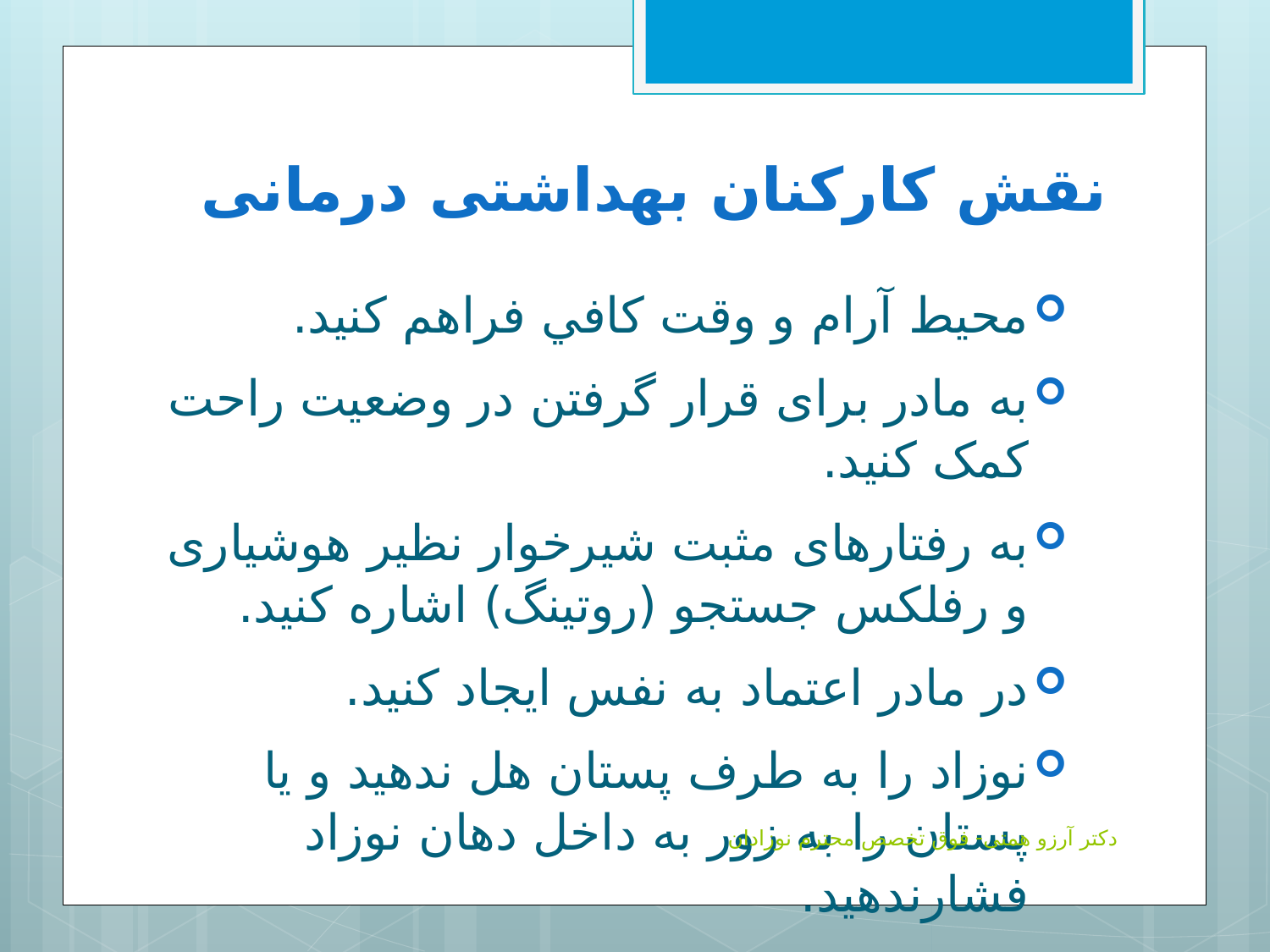

# نقش کاركنان بهداشتی درمانی
محیط آرام و وقت كافي فراهم کنید.
به مادر برای قرار گرفتن در وضعیت راحت کمک کنید.
به رفتارهای مثبت شیرخوار نظیر هوشیاری و رفلکس جستجو (روتینگ) اشاره کنید.
در مادر اعتماد به نفس ایجاد کنید.
نوزاد را به طرف پستان هل ندهید و یا پستان را به زور به داخل دهان نوزاد فشارندهيد.

دکتر آرزو همتی- فوق تخصص محترم نوزادان